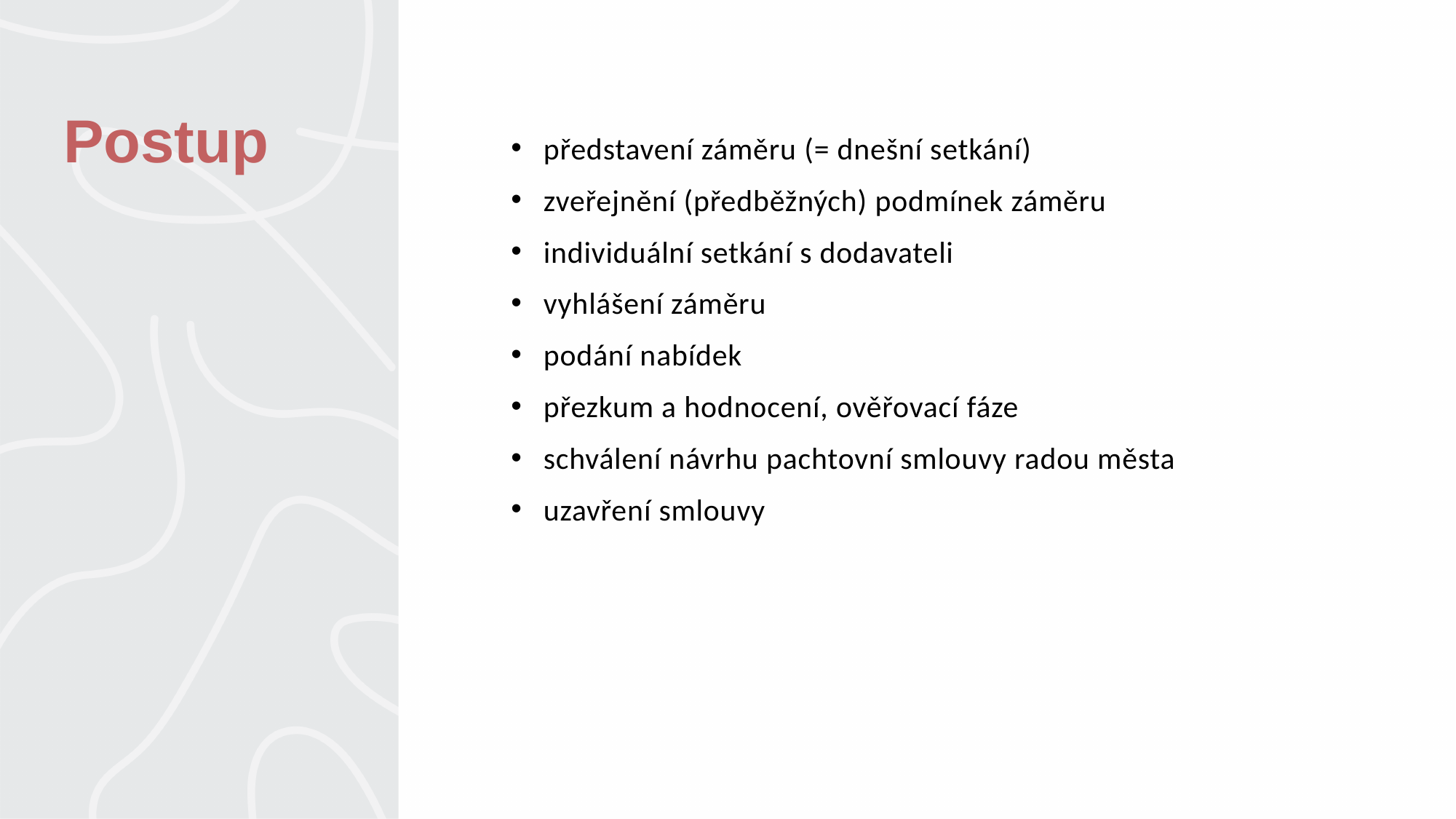

# Postup
představení záměru (= dnešní setkání)
zveřejnění (předběžných) podmínek záměru
individuální setkání s dodavateli
vyhlášení záměru
podání nabídek
přezkum a hodnocení, ověřovací fáze
schválení návrhu pachtovní smlouvy radou města
uzavření smlouvy